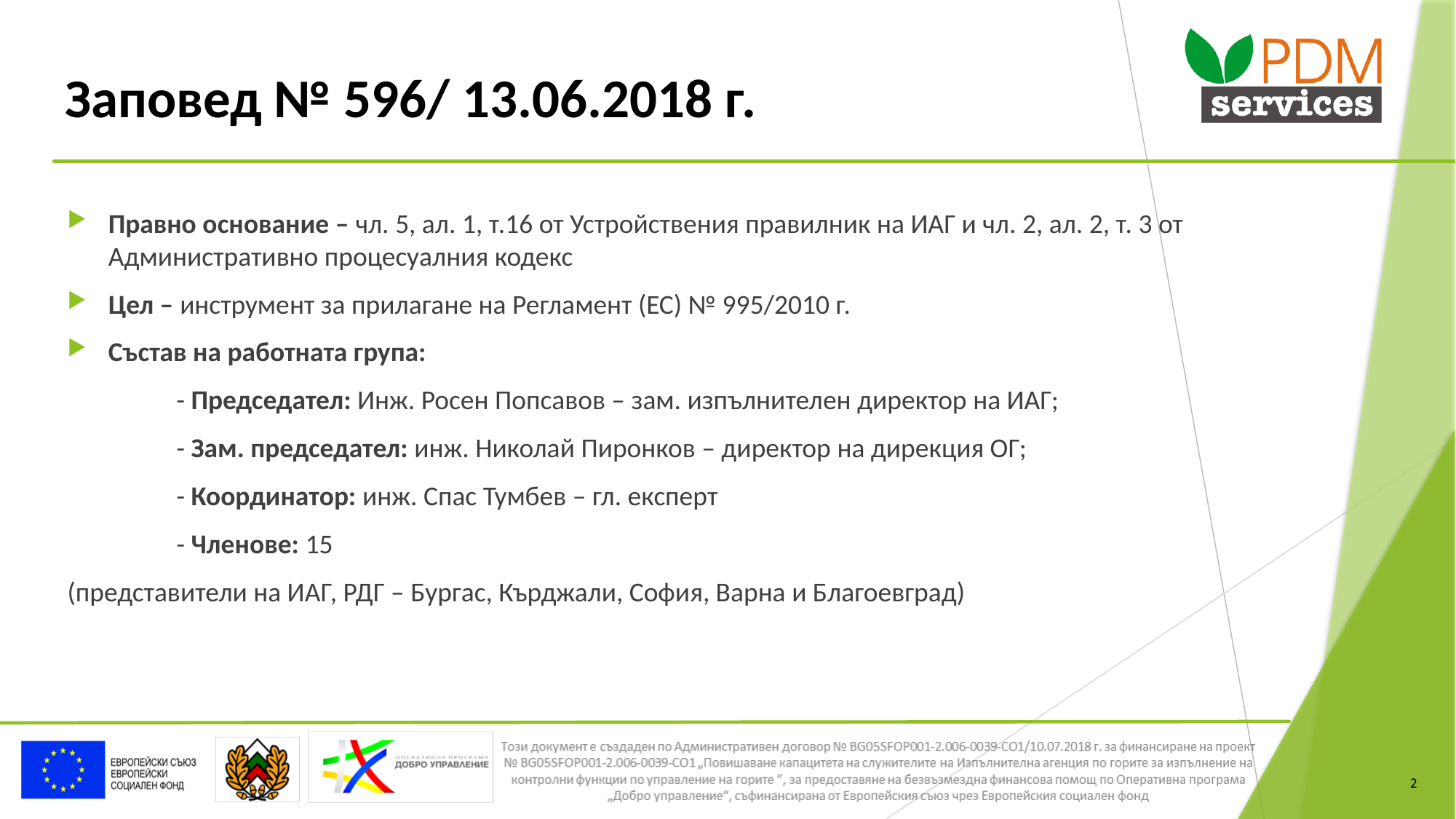

# Заповед № 596/ 13.06.2018 г.
Правно основание – чл. 5, ал. 1, т.16 от Устройствения правилник на ИАГ и чл. 2, ал. 2, т. 3 от Административно процесуалния кодекс
Цел – инструмент за прилагане на Регламент (ЕС) № 995/2010 г.
Състав на работната група:
	- Председател: Инж. Росен Попсавов – зам. изпълнителен директор на ИАГ;
	- Зам. председател: инж. Николай Пиронков – директор на дирекция ОГ;
	- Координатор: инж. Спас Тумбев – гл. експерт
	- Членове: 15
(представители на ИАГ, РДГ – Бургас, Кърджали, София, Варна и Благоевград)
2